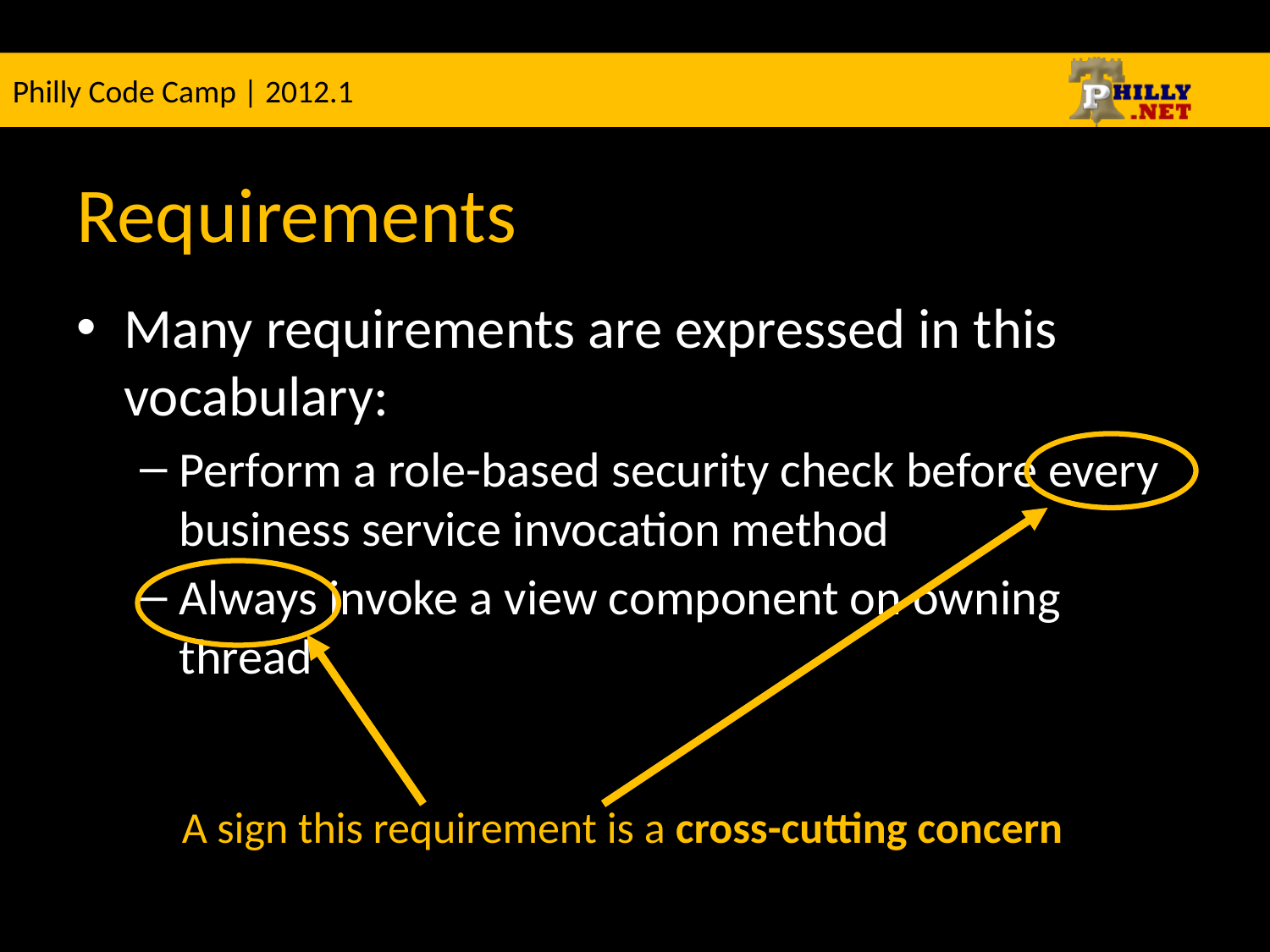

# Requirements
Many requirements are expressed in this vocabulary:
Perform a role-based security check before every business service invocation method
Always invoke a view component on owning thread

A sign this requirement is a cross-cutting concern